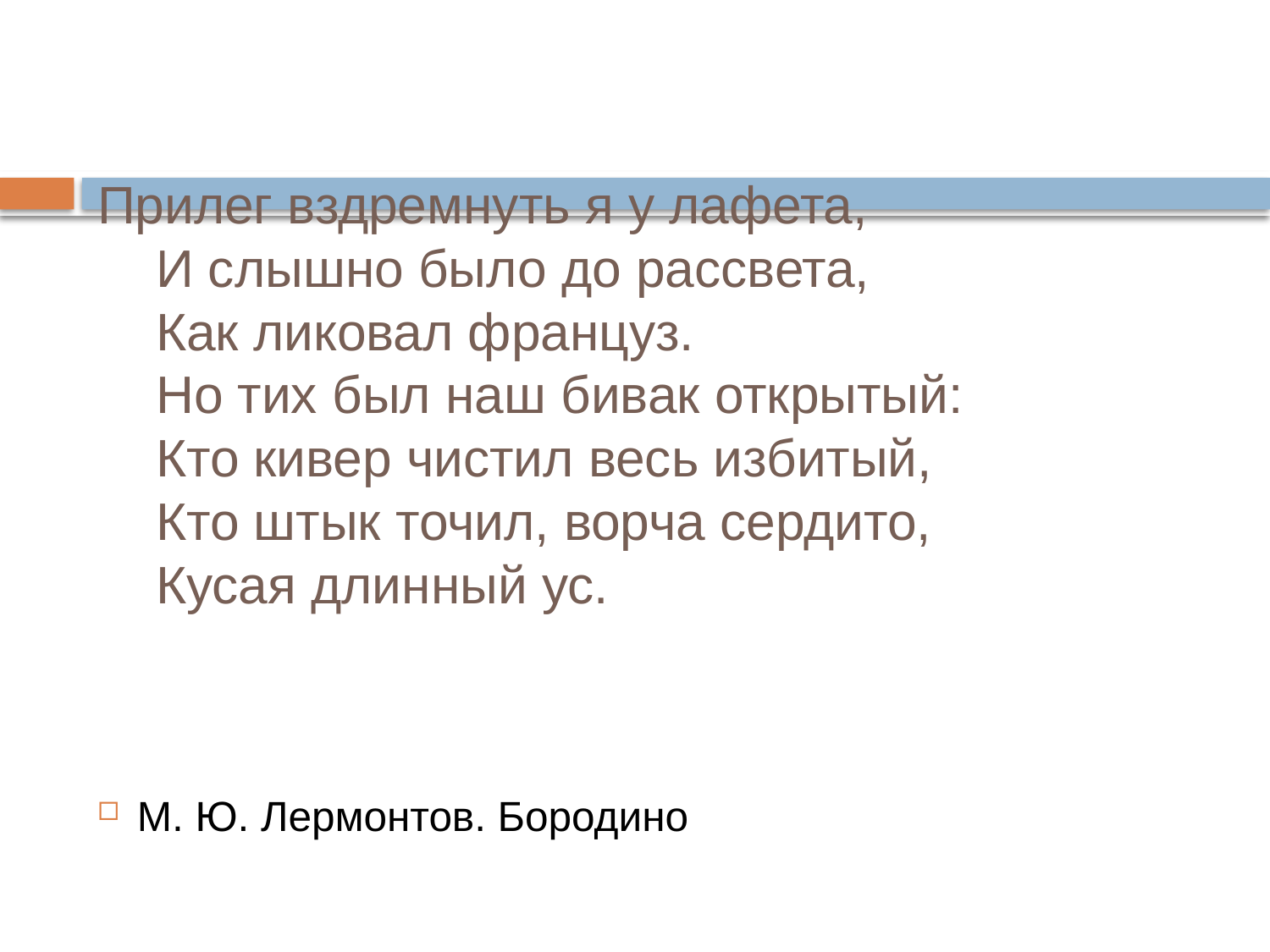

# Прилег вздремнуть я у лафета, И слышно было до рассвета, Как ликовал француз. Но тих был наш бивак открытый: Кто кивер чистил весь избитый, Кто штык точил, ворча сердито, Кусая длинный ус.
М. Ю. Лермонтов. Бородино